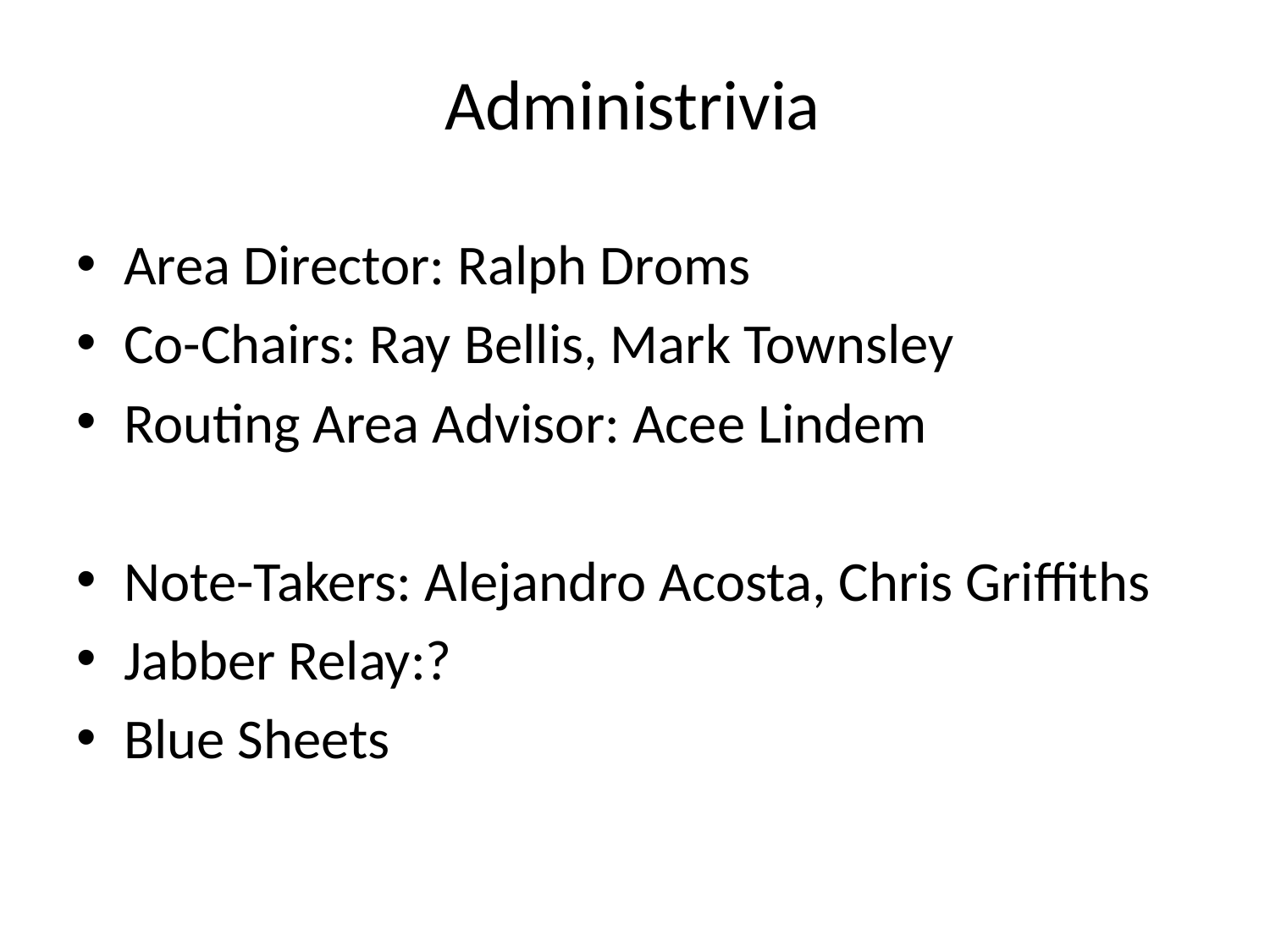

# Administrivia
Area Director: Ralph Droms
Co-Chairs: Ray Bellis, Mark Townsley
Routing Area Advisor: Acee Lindem

Note-Takers: Alejandro Acosta, Chris Griffiths
Jabber Relay:?
Blue Sheets